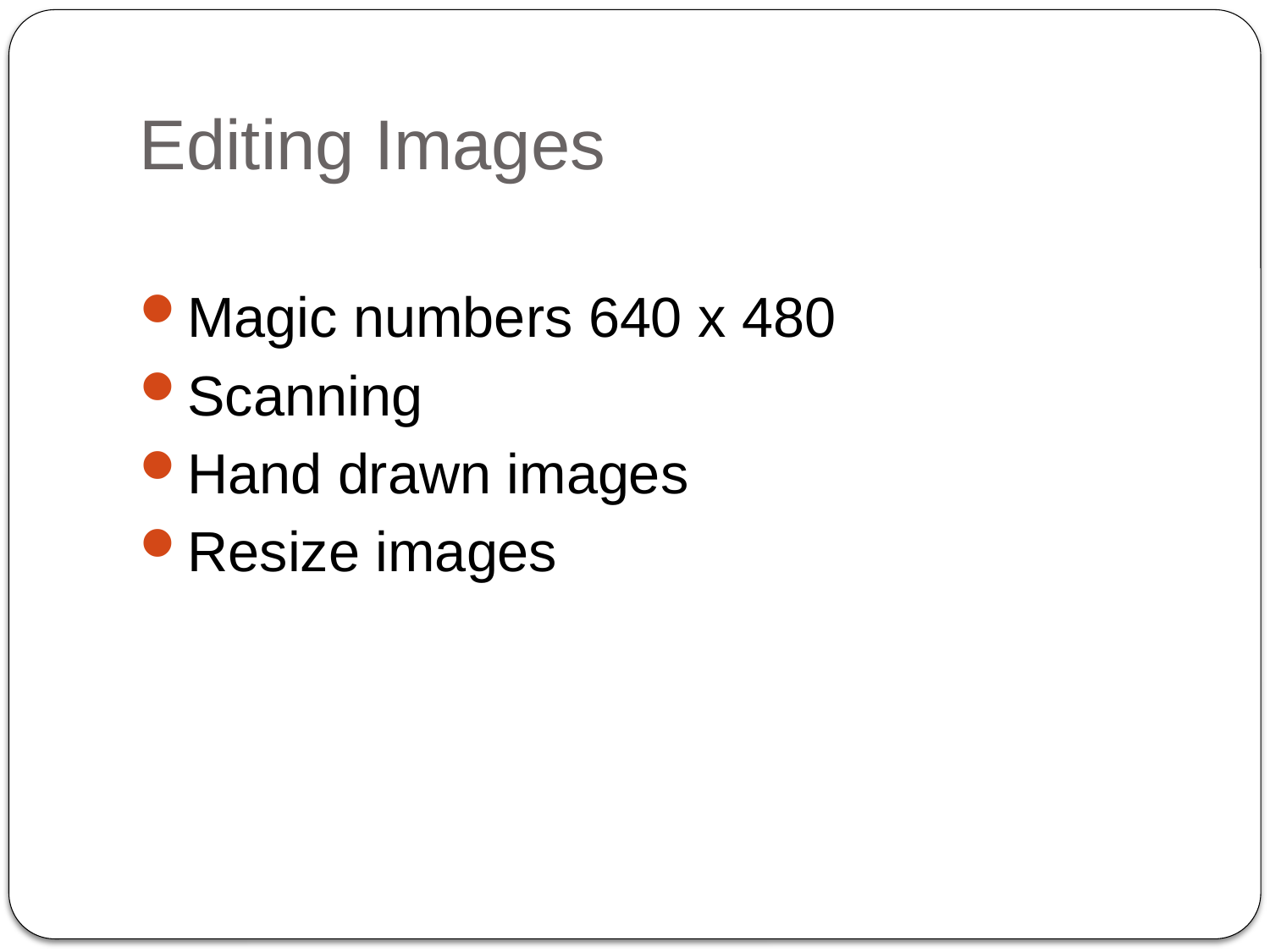

# Editing Images
Magic numbers 640 x 480
Scanning
Hand drawn images
Resize images